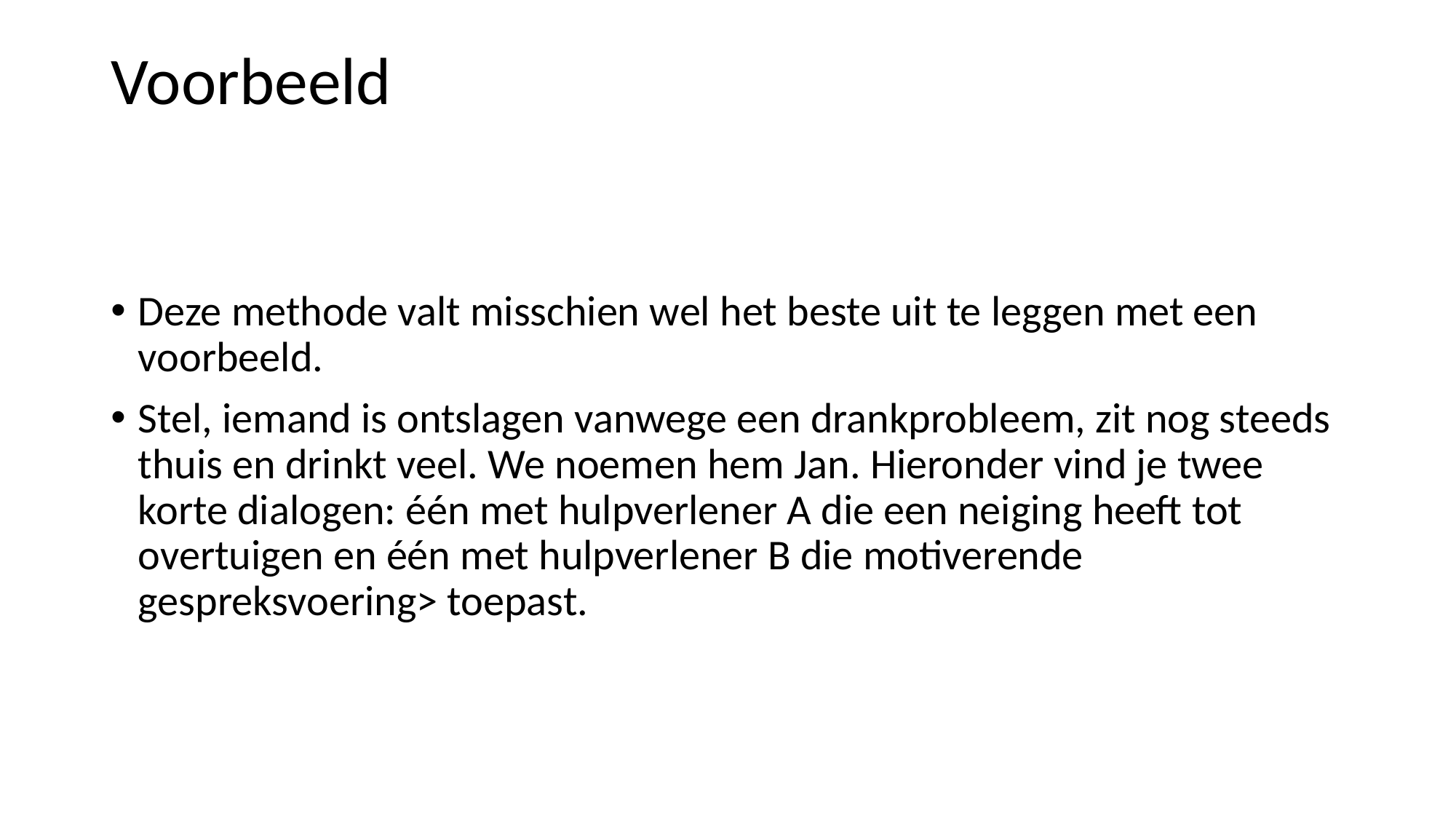

# Voorbeeld

Deze methode valt misschien wel het beste uit te leggen met een voorbeeld.
Stel, iemand is ontslagen vanwege een drankprobleem, zit nog steeds thuis en drinkt veel. We noemen hem Jan. Hieronder vind je twee korte dialogen: één met hulpverlener A die een neiging heeft tot overtuigen en één met hulpverlener B die motiverende gespreksvoering> toepast.